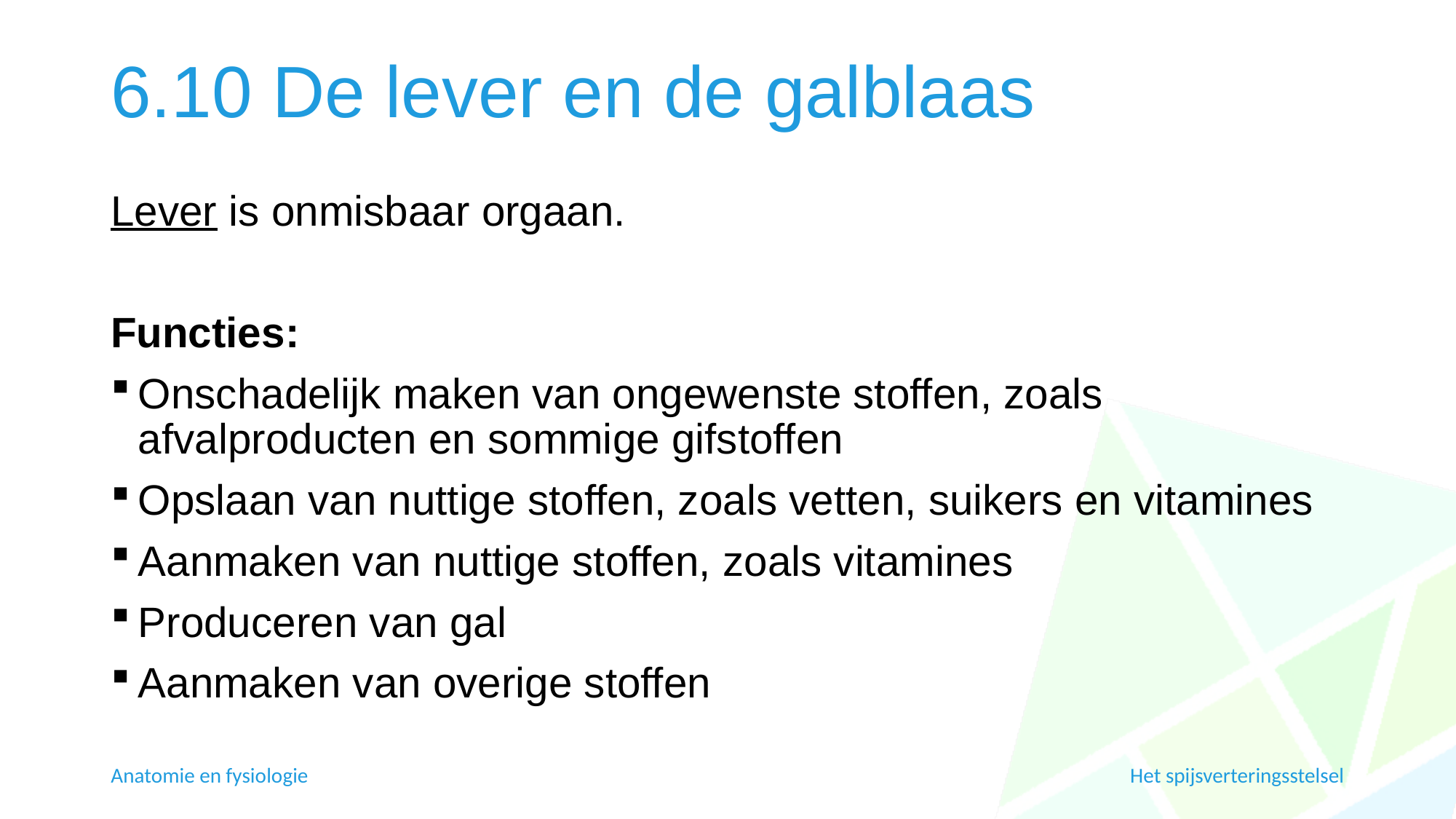

# 6.10 De lever en de galblaas
Lever is onmisbaar orgaan.

Functies:
Onschadelijk maken van ongewenste stoffen, zoals afvalproducten en sommige gifstoffen
Opslaan van nuttige stoffen, zoals vetten, suikers en vitamines
Aanmaken van nuttige stoffen, zoals vitamines
Produceren van gal
Aanmaken van overige stoffen
Anatomie en fysiologie
Het spijsverteringsstelsel